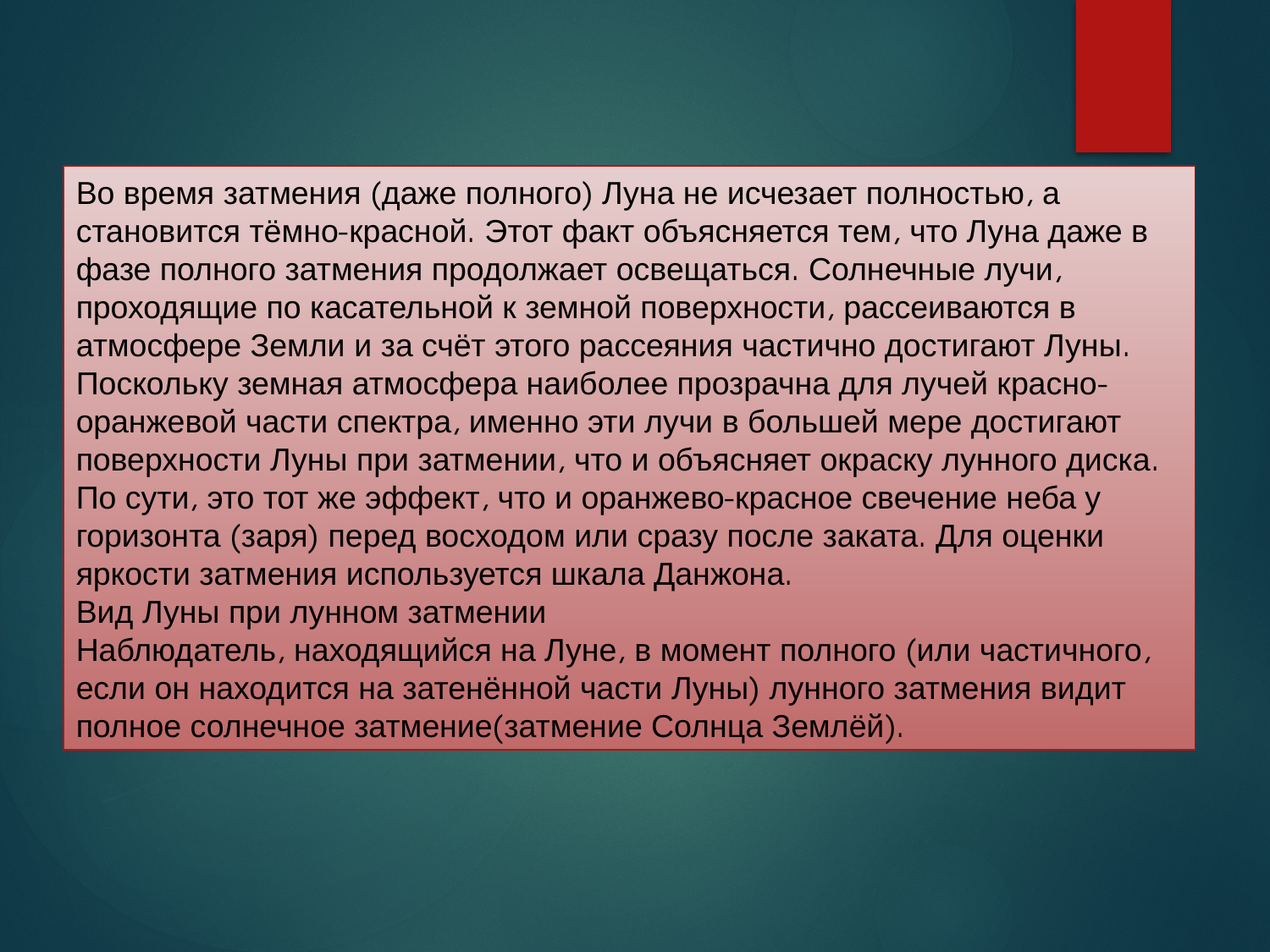

Во время затмения (даже полного) Луна не исчезает полностью, а становится тёмно-красной. Этот факт объясняется тем, что Луна даже в фазе полного затмения продолжает освещаться. Солнечные лучи, проходящие по касательной к земной поверхности, рассеиваются в атмосфере Земли и за счёт этого рассеяния частично достигают Луны. Поскольку земная атмосфера наиболее прозрачна для лучей красно-оранжевой части спектра, именно эти лучи в большей мере достигают поверхности Луны при затмении, что и объясняет окраску лунного диска. По сути, это тот же эффект, что и оранжево-красное свечение неба у горизонта (заря) перед восходом или сразу после заката. Для оценки яркости затмения используется шкала Данжона.
Вид Луны при лунном затмении
Наблюдатель, находящийся на Луне, в момент полного (или частичного, если он находится на затенённой части Луны) лунного затмения видит полное солнечное затмение(затмение Солнца Землёй).